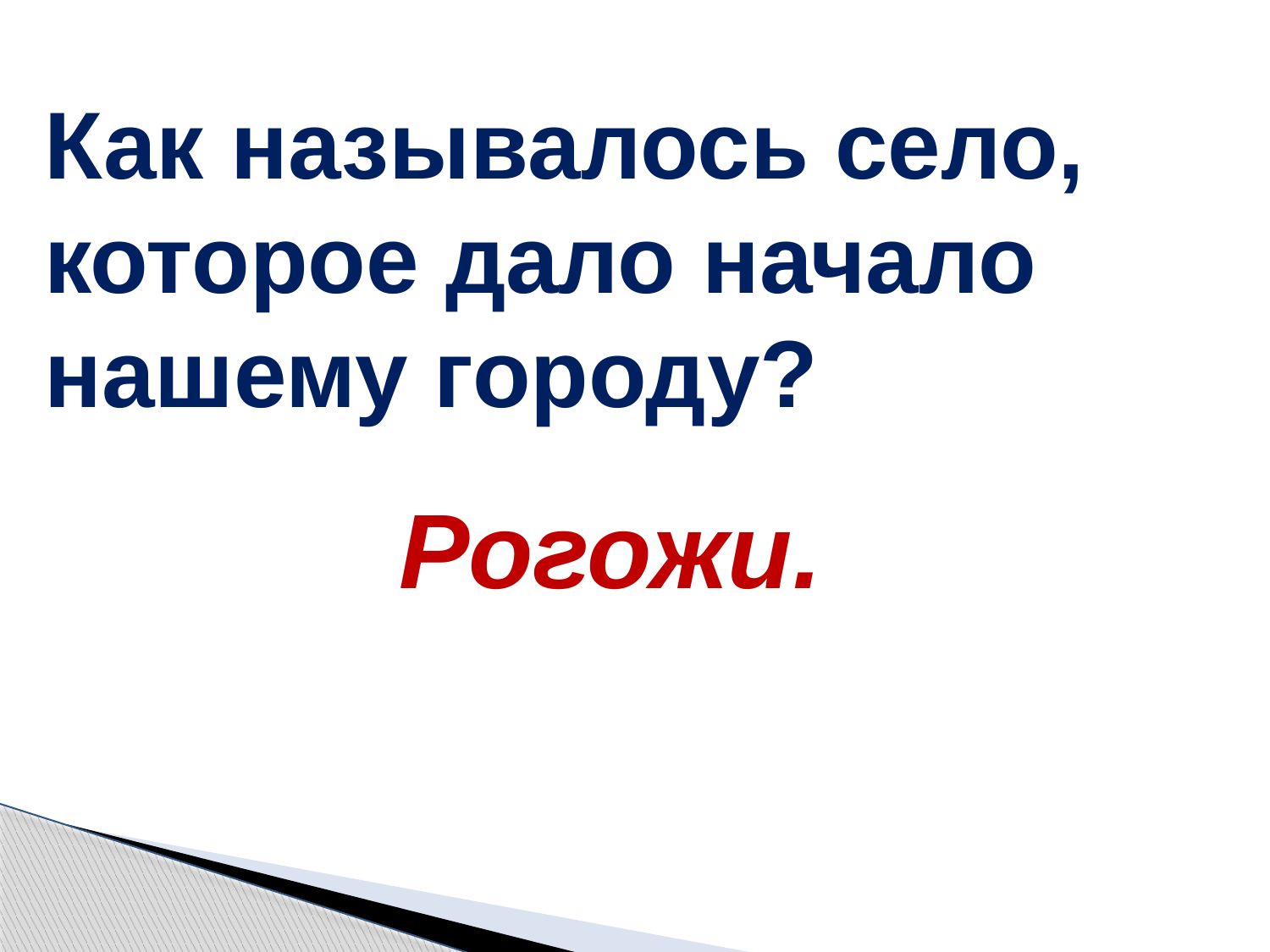

# Как называлось село, которое дало начало нашему городу?
Рогожи.